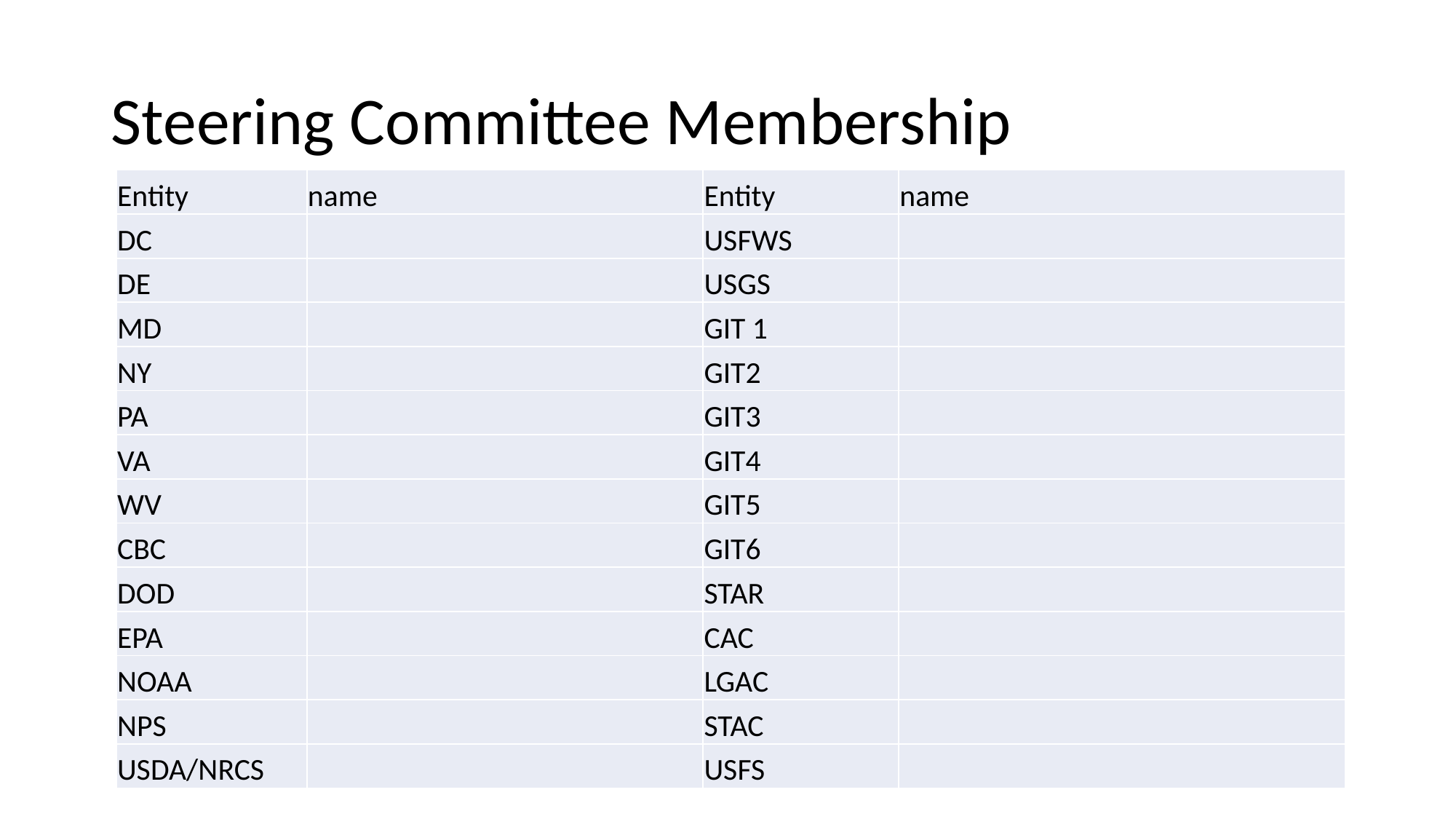

# Steering Committee Membership
| Entity | name | Entity | name |
| --- | --- | --- | --- |
| DC |  | USFWS |  |
| DE |  | USGS |  |
| MD |  | GIT 1 |  |
| NY |  | GIT2 |  |
| PA |  | GIT3 |  |
| VA |  | GIT4 |  |
| WV |  | GIT5 |  |
| CBC |  | GIT6 |  |
| DOD |  | STAR |  |
| EPA |  | CAC |  |
| NOAA |  | LGAC |  |
| NPS |  | STAC |  |
| USDA/NRCS |  | USFS |  |